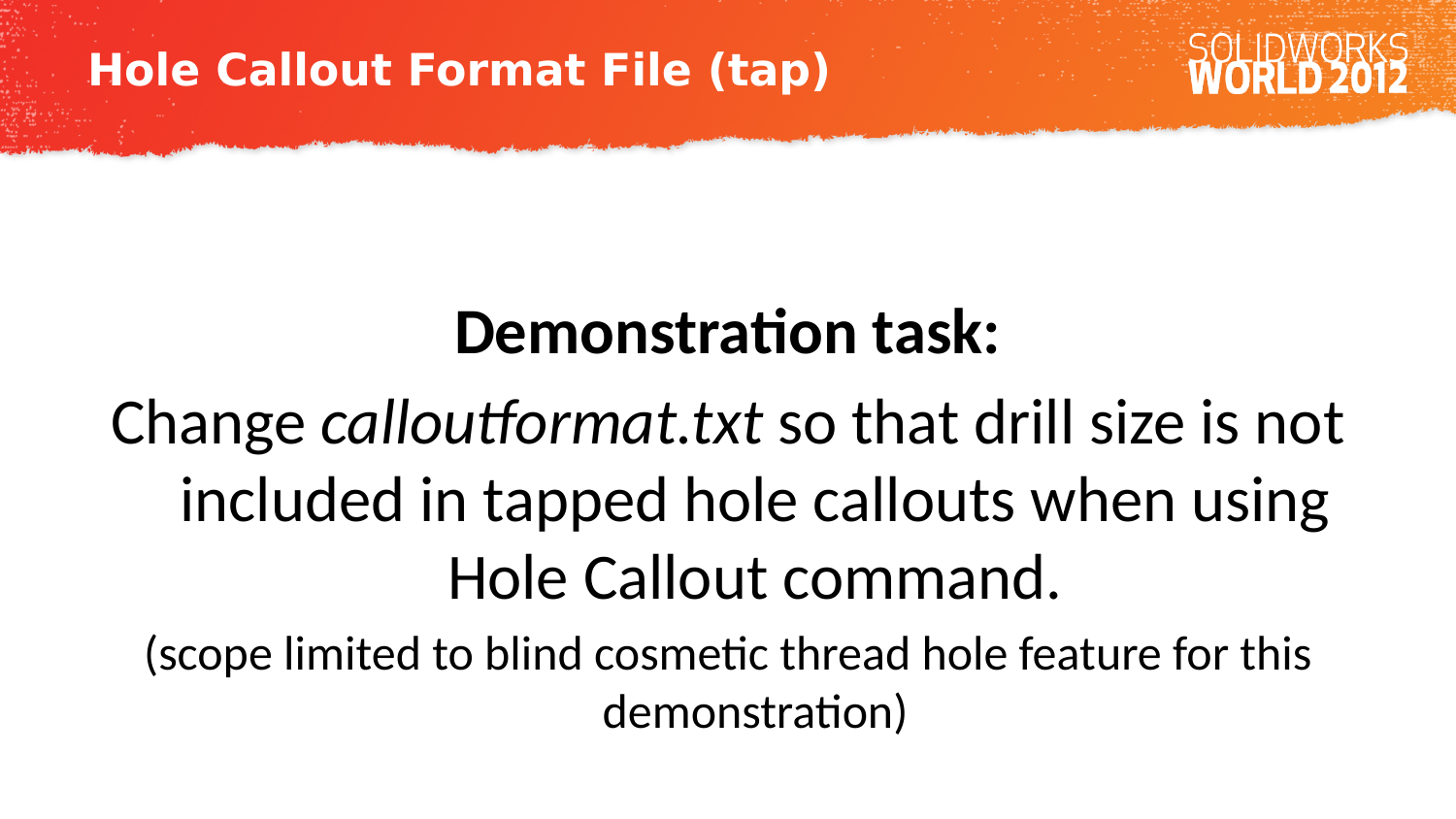

# Hole Callout Format File (tap)

Demonstration task:
Change calloutformat.txt so that drill size is not included in tapped hole callouts when using Hole Callout command.
(scope limited to blind cosmetic thread hole feature for this demonstration)